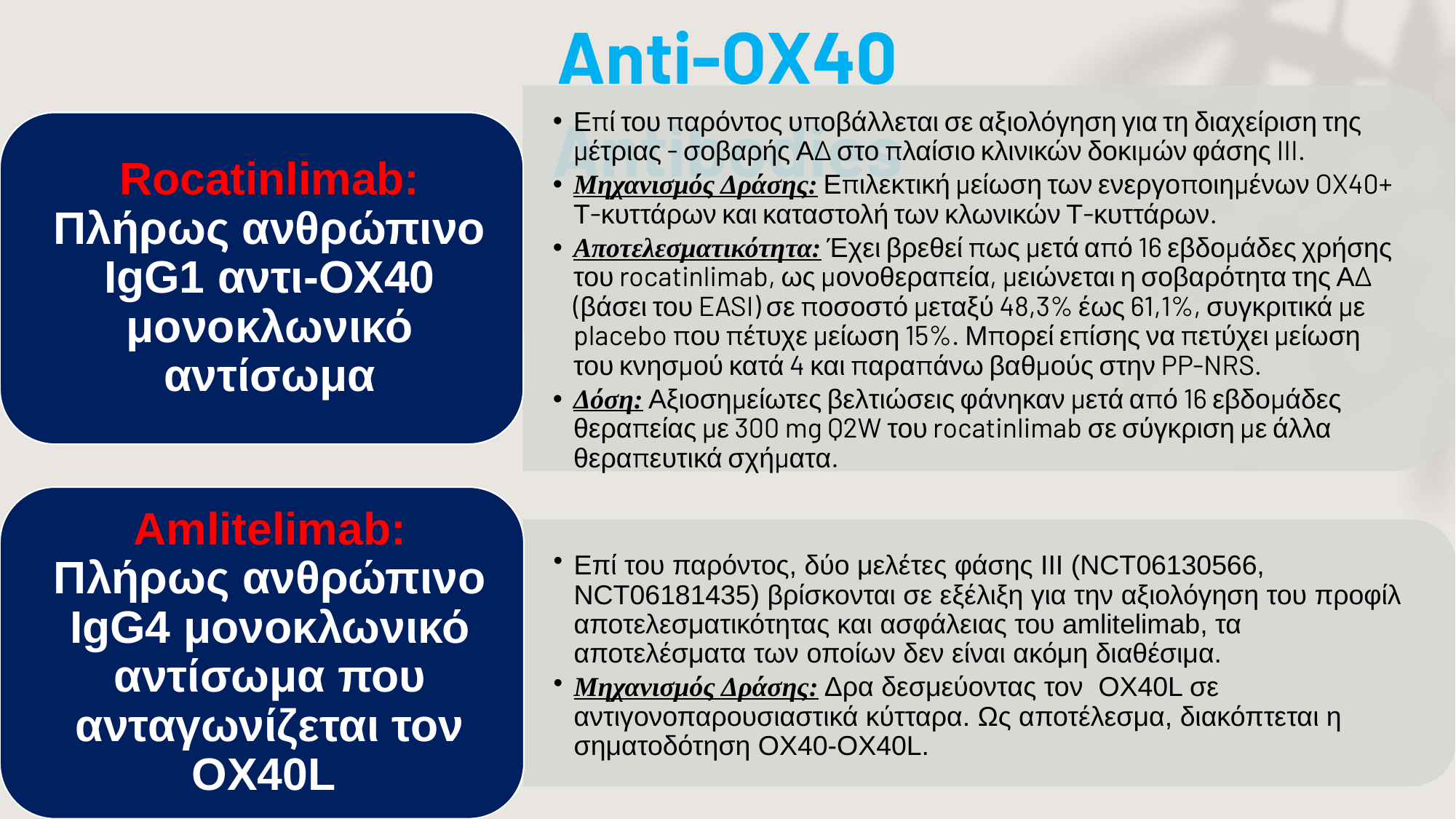

Anti-OX40 Antibodies

Επί του παρόντος υποβάλλεται σε αξιολόγηση για τη διαχείριση της μέτριας - σοβαρής ΑΔ στο πλαίσιο κλινικών δοκιμών φάσης III.
Μηχανισμός Δράσης: Επιλεκτική μείωση των ενεργοποιημένων OX40+ Τ-κυττάρων και καταστολή των κλωνικών Τ-κυττάρων.
Αποτελεσματικότητα: Έχει βρεθεί πως μετά από 16 εβδομάδες χρήσης του rocatinlimab, ως μονοθεραπεία, μειώνεται η σοβαρότητα της ΑΔ (βάσει του EASI) σε ποσοστό μεταξύ 48,3% έως 61,1%, συγκριτικά με placebo που πέτυχε μείωση 15%. Μπορεί επίσης να πετύχει μείωση του κνησμού κατά 4 και παραπάνω βαθμούς στην PP-NRS.
Δόση: Αξιοσημείωτες βελτιώσεις φάνηκαν μετά από 16 εβδομάδες θεραπείας με 300 mg Q2W του rocatinlimab σε σύγκριση με άλλα θεραπευτικά σχήματα.
Rocatinlimab: Πλήρως ανθρώπινο IgG1 αντι-OX40 μονοκλωνικό αντίσωμα

Επί του παρόντος, δύο μελέτες φάσης ΙΙΙ (NCT06130566, NCT06181435) βρίσκονται σε εξέλιξη για την αξιολόγηση του προφίλ αποτελεσματικότητας και ασφάλειας του amlitelimab, τα αποτελέσματα των οποίων δεν είναι ακόμη διαθέσιμα.
Μηχανισμός Δράσης: Δρα δεσμεύοντας τον  OX40L σε αντιγονοπαρουσιαστικά κύτταρα. Ως αποτέλεσμα, διακόπτεται η σηματοδότηση OX40-OX40L.

Amlitelimab: Πλήρως ανθρώπινο IgG4 μονοκλωνικό αντίσωμα που ανταγωνίζεται τον OX40L